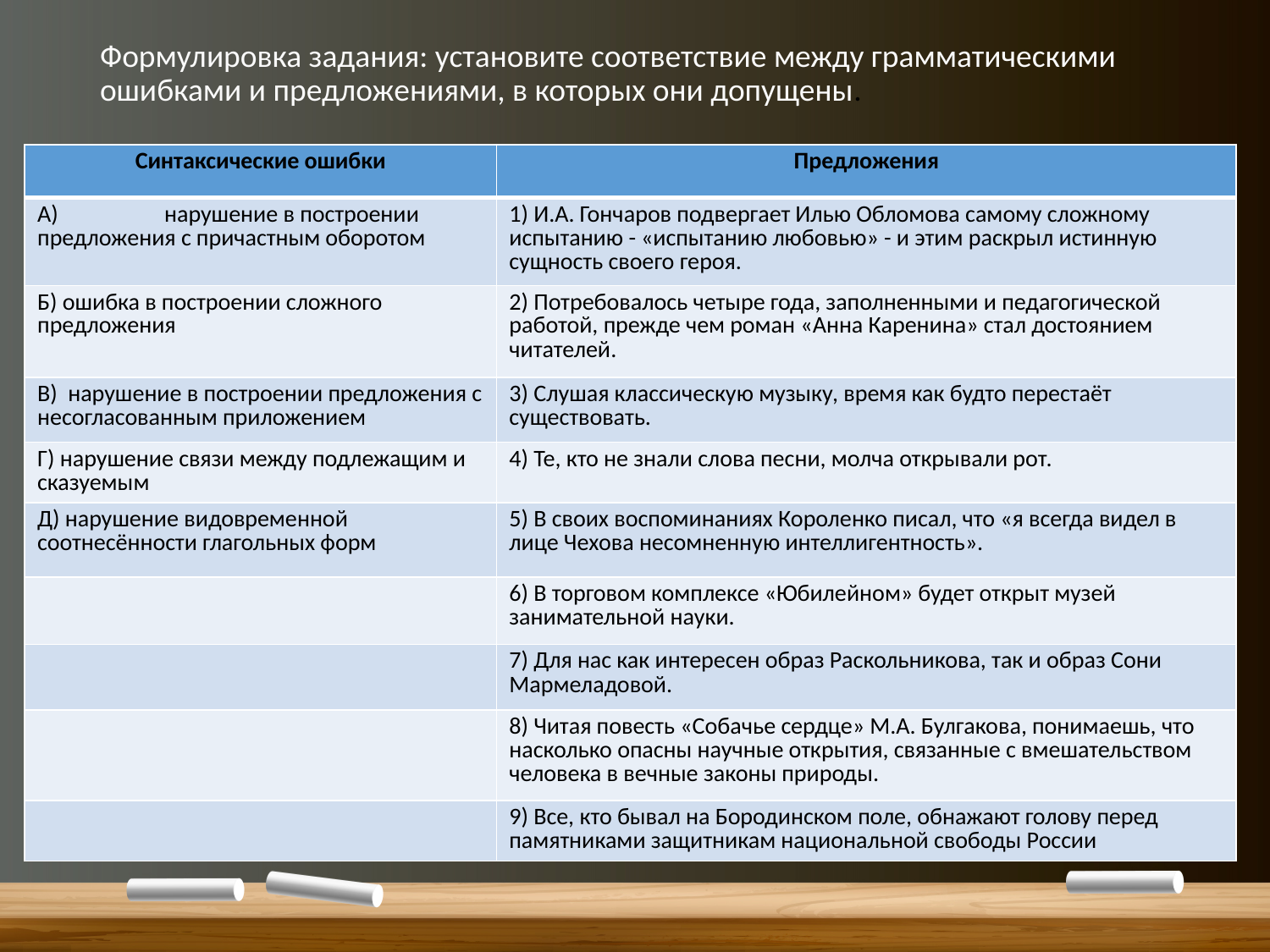

# Формулировка задания: установите соответствие между грамматическими ошибками и предложениями, в которых они допущены.
| Синтаксические ошибки | Предложения |
| --- | --- |
| А) нарушение в построении предложения с причастным оборотом | 1) И.А. Гончаров подвергает Илью Обломова самому сложному испытанию - «испытанию любовью» - и этим раскрыл истинную сущность своего героя. |
| Б) ошибка в построении сложного предложения | 2) Потребовалось четыре года, заполненными и педагогической работой, прежде чем роман «Анна Каренина» стал достоянием читателей. |
| В) нарушение в построении предложения с несогласованным приложением | 3) Слушая классическую музыку, время как будто перестаёт существовать. |
| Г) нарушение связи между подлежащим и сказуемым | 4) Те, кто не знали слова песни, молча открывали рот. |
| Д) нарушение видовременной соотнесённости глагольных форм | 5) В своих воспоминаниях Короленко писал, что «я всегда видел в лице Чехова несомненную интеллигентность». |
|  | 6) В торговом комплексе «Юбилейном» будет открыт музей занимательной науки. |
|  | 7) Для нас как интересен образ Раскольникова, так и образ Сони Мармеладовой. |
|  | 8) Читая повесть «Собачье сердце» М.А. Булгакова, понимаешь, что насколько опасны научные открытия, связанные с вмешательством человека в вечные законы природы. |
|  | 9) Все, кто бывал на Бородинском поле, обнажают голову перед памятниками защитникам национальной свободы России |